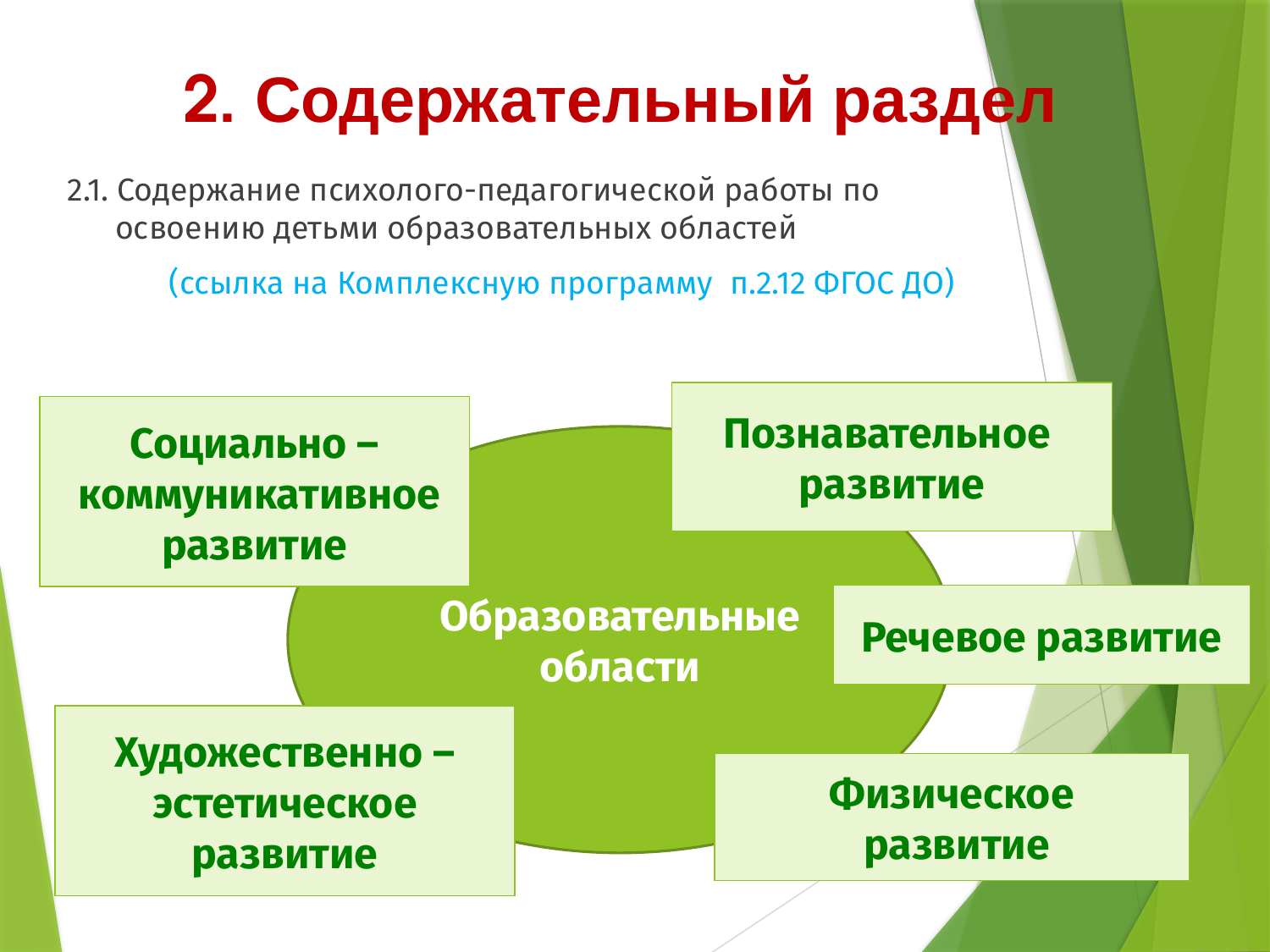

# 2. Содержательный раздел
2.1. Содержание психолого-педагогической работы по освоению детьми образовательных областей
            (ссылка на Комплексную программу  п.2.12 ФГОС ДО)

Познавательное
развитие
Социально –
 коммуникативное
развитие
Образовательные области
Речевое развитие
Художественно –
 эстетическое
развитие
Физическое
 развитие